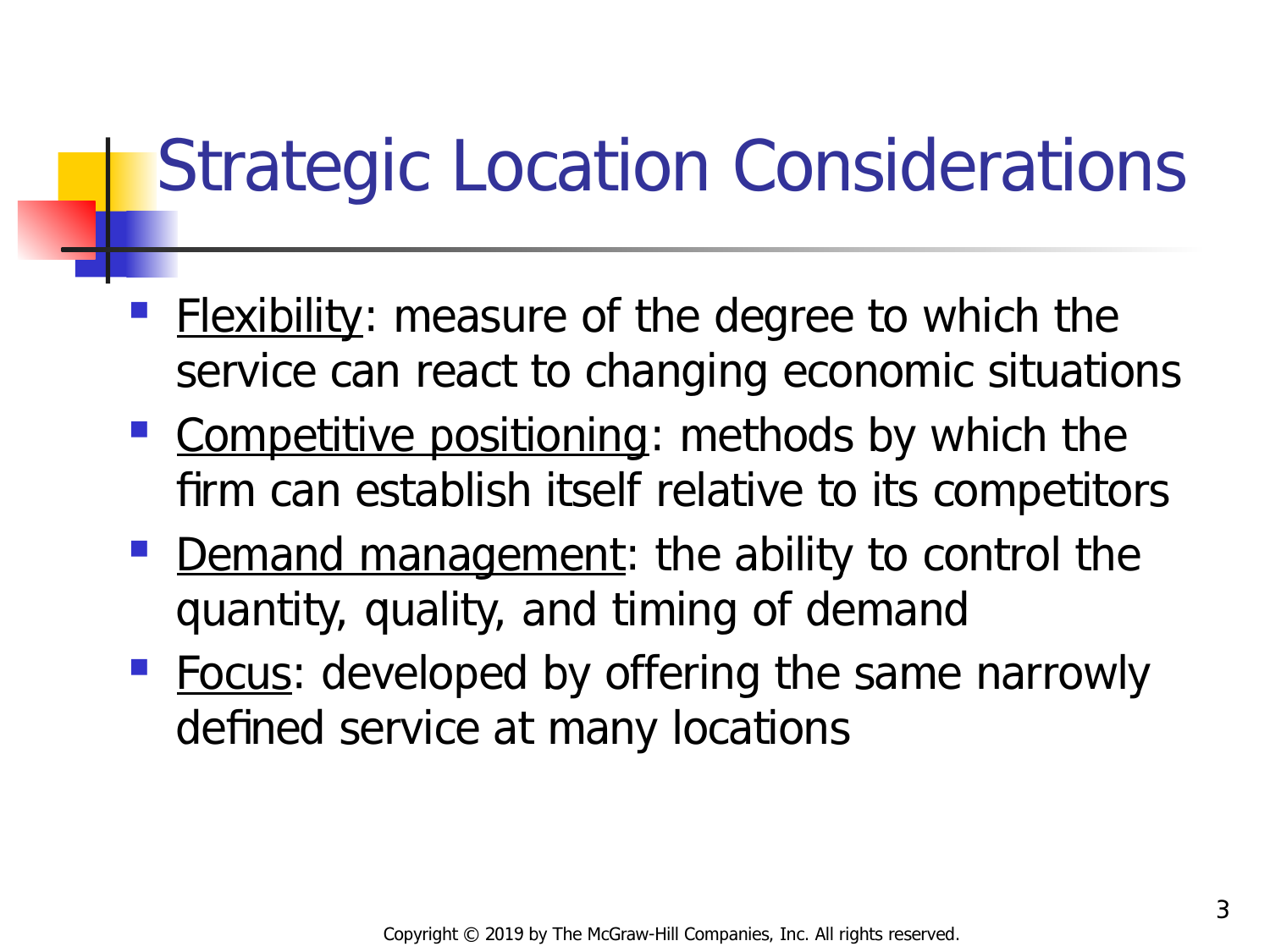

# Strategic Location Considerations
Flexibility: measure of the degree to which the service can react to changing economic situations
Competitive positioning: methods by which the firm can establish itself relative to its competitors
Demand management: the ability to control the quantity, quality, and timing of demand
Focus: developed by offering the same narrowly defined service at many locations

3
Copyright © 2019 by The McGraw-Hill Companies, Inc. All rights reserved.